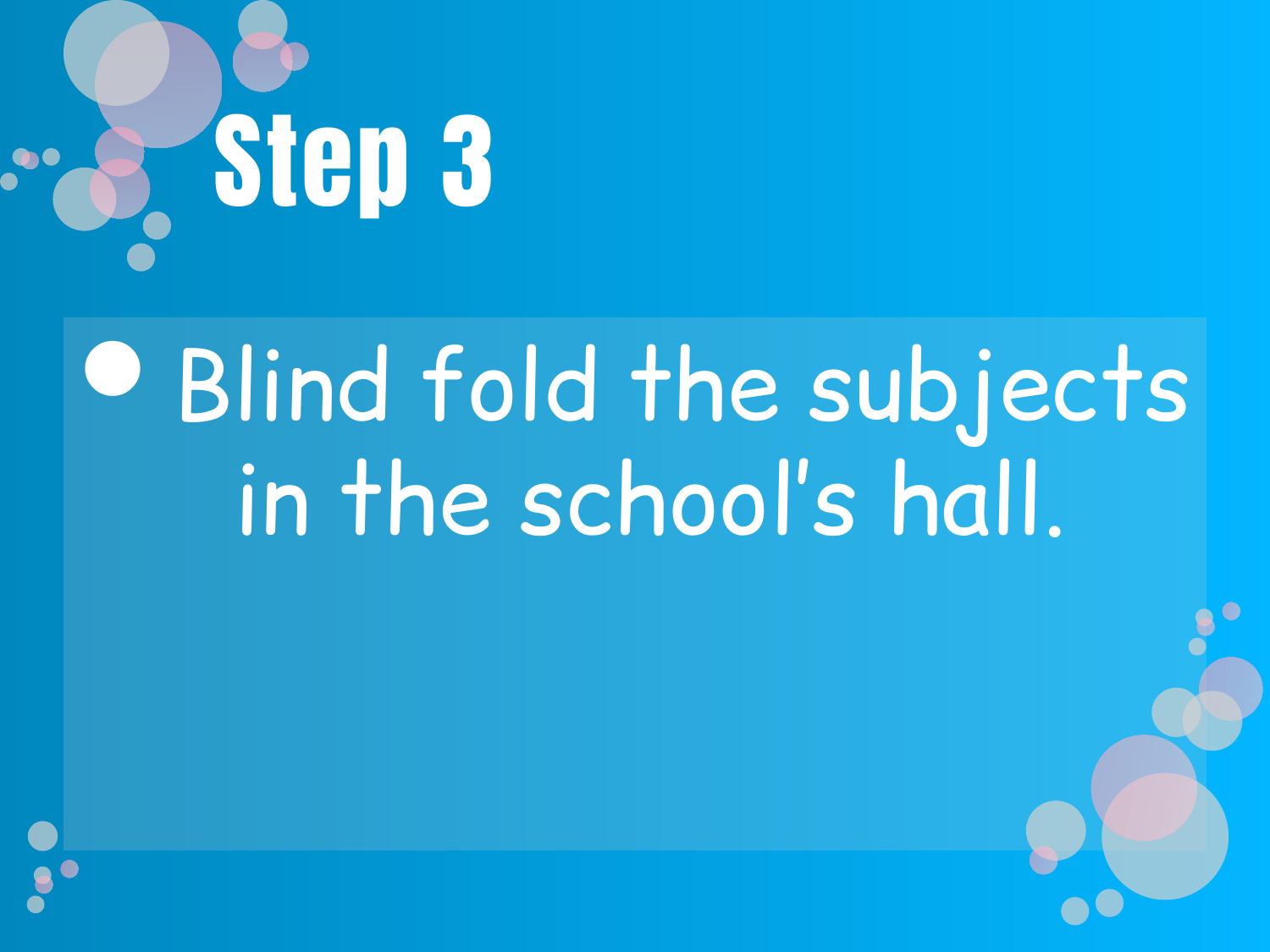

# Step 3
Blind fold the subjects in the school’s hall.